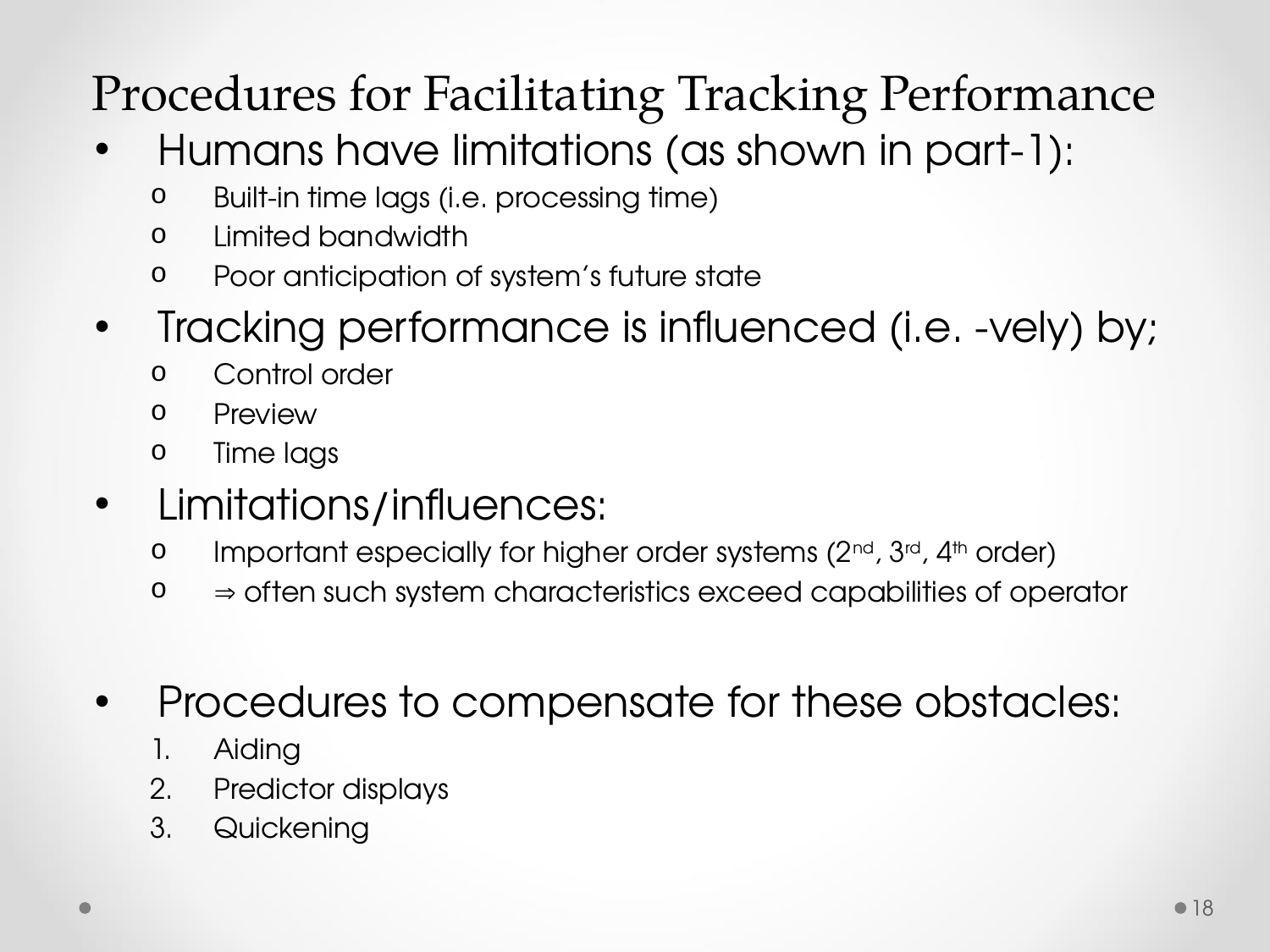

# Procedures for Facilitating Tracking Performance

Humans have limitations (as shown in part-1):
Built-in time lags (i.e. processing time)
Limited bandwidth
Poor anticipation of system’s future state
Tracking performance is influenced (i.e. -vely) by;
Control order
Preview
Time lags
Limitations/influences:
Important especially for higher order systems (2nd, 3rd, 4th order)
⇒ often such system characteristics exceed capabilities of operator

Procedures to compensate for these obstacles:
Aiding
Predictor displays
Quickening
18